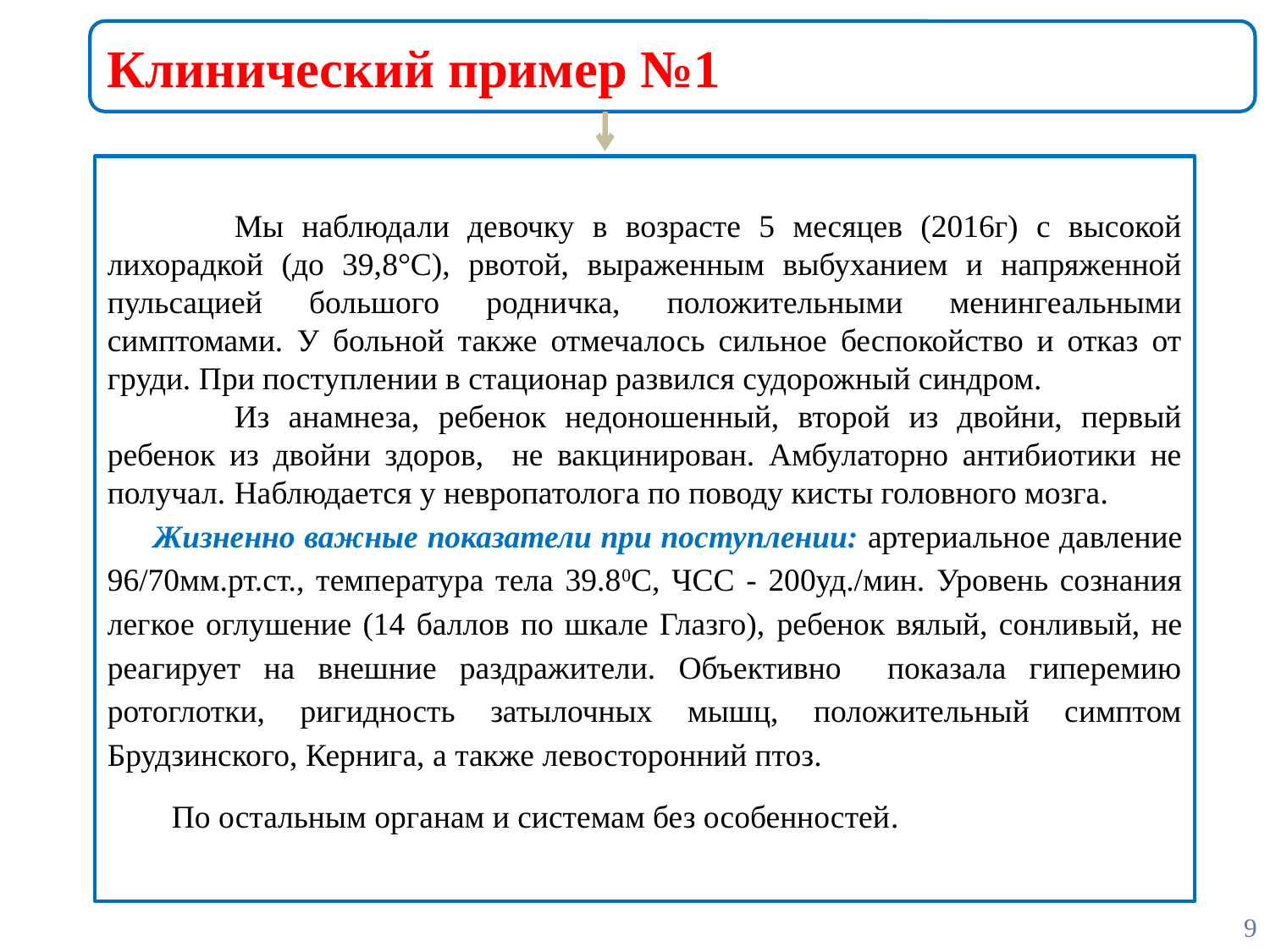

Клинический пример №1

	Мы наблюдали девочку в возрасте 5 месяцев (2016г) с высокой лихорадкой (до 39,8°С), рвотой, выраженным выбуханием и напряженной пульсацией большого родничка, положительными менингеальными симптомами. У больной также отмечалось сильное беспокойство и отказ от груди. При поступлении в стационар развился судорожный синдром.
	Из анамнеза, ребенок недоношенный, второй из двойни, первый ребенок из двойни здоров,  не вакцинирован. Амбулаторно антибиотики не получал. 	Наблюдается у невропатолога по поводу кисты головного мозга.
     Жизненно важные показатели при поступлении: артериальное давление 96/70мм.рт.ст., температура тела 39.80С, ЧСС - 200уд./мин. Уровень сознания легкое оглушение (14 баллов по шкале Глазго), ребенок вялый, сонливый, не реагирует на внешние раздражители. Объективно  показала гиперемию ротоглотки, ригидность затылочных мышц, положительный симптом Брудзинского, Кернига, а также левосторонний птоз.
        По остальным органам и системам без особенностей.

9